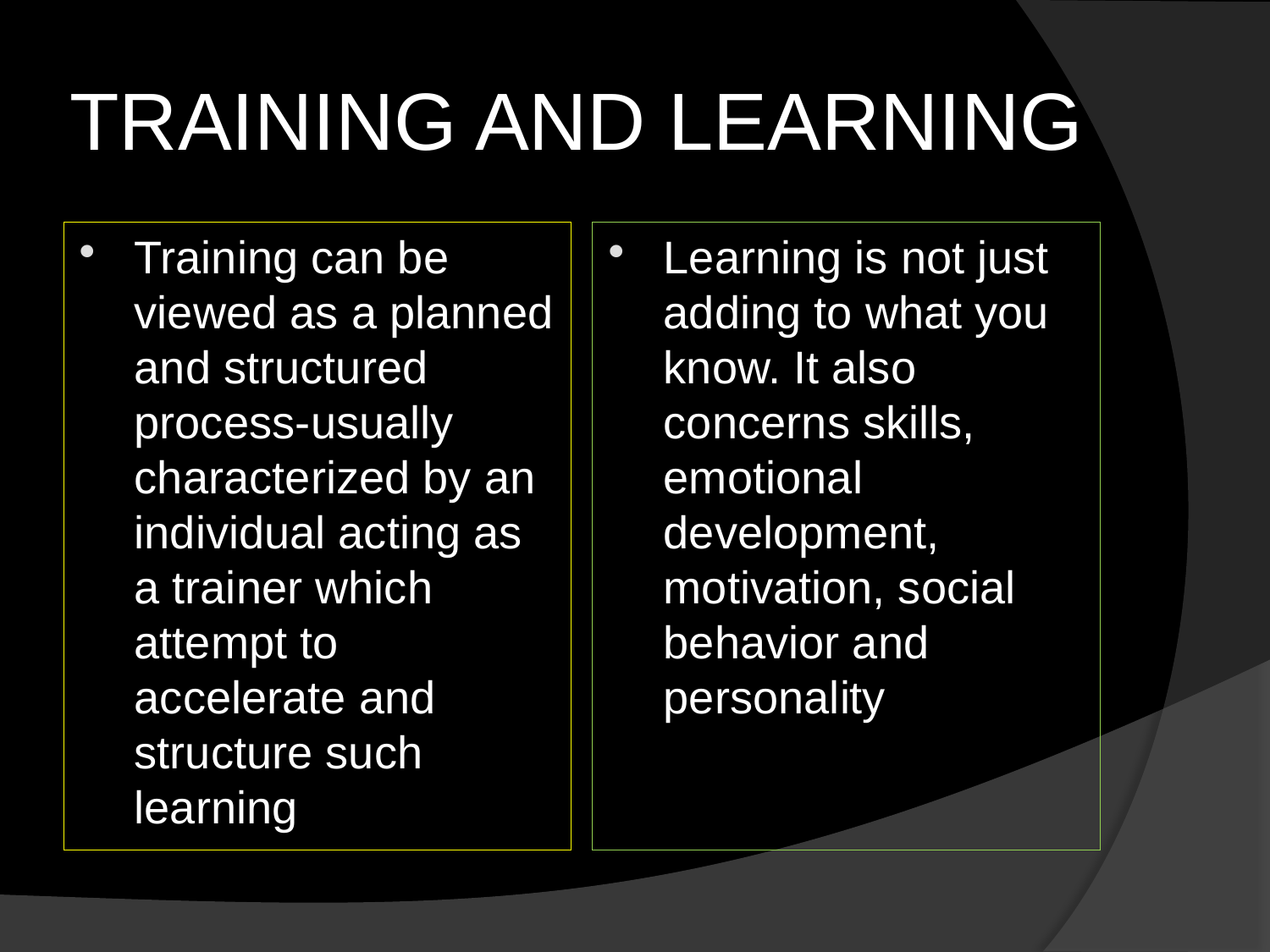

# TRAINING AND LEARNING
Training can be viewed as a planned and structured process-usually characterized by an individual acting as a trainer which attempt to accelerate and structure such learning
Learning is not just adding to what you know. It also concerns skills, emotional development, motivation, social behavior and personality